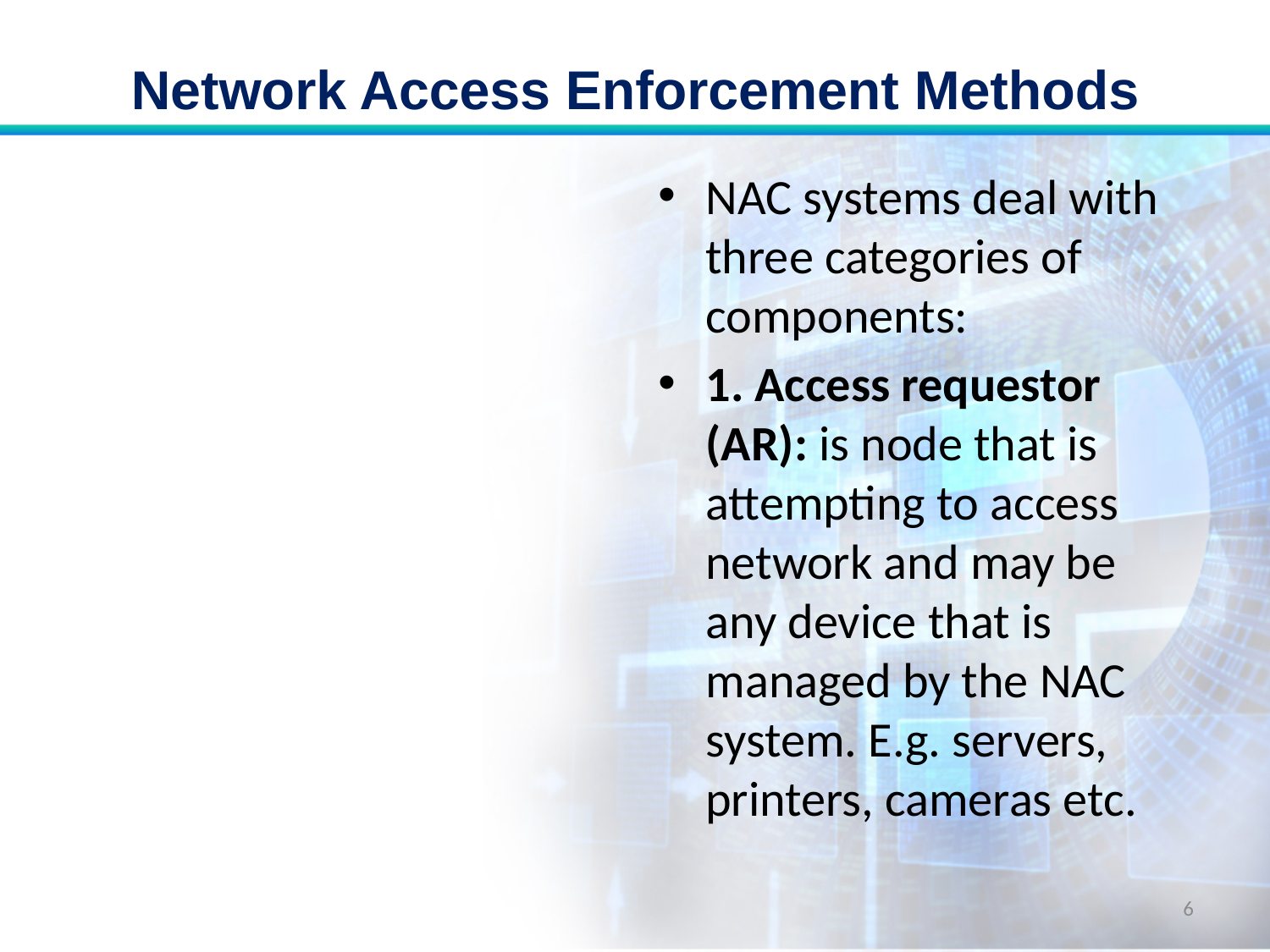

# Network Access Enforcement Methods
NAC systems deal with three categories of components:
1. Access requestor (AR): is node that is attempting to access network and may be any device that is managed by the NAC system. E.g. servers, printers, cameras etc.
6